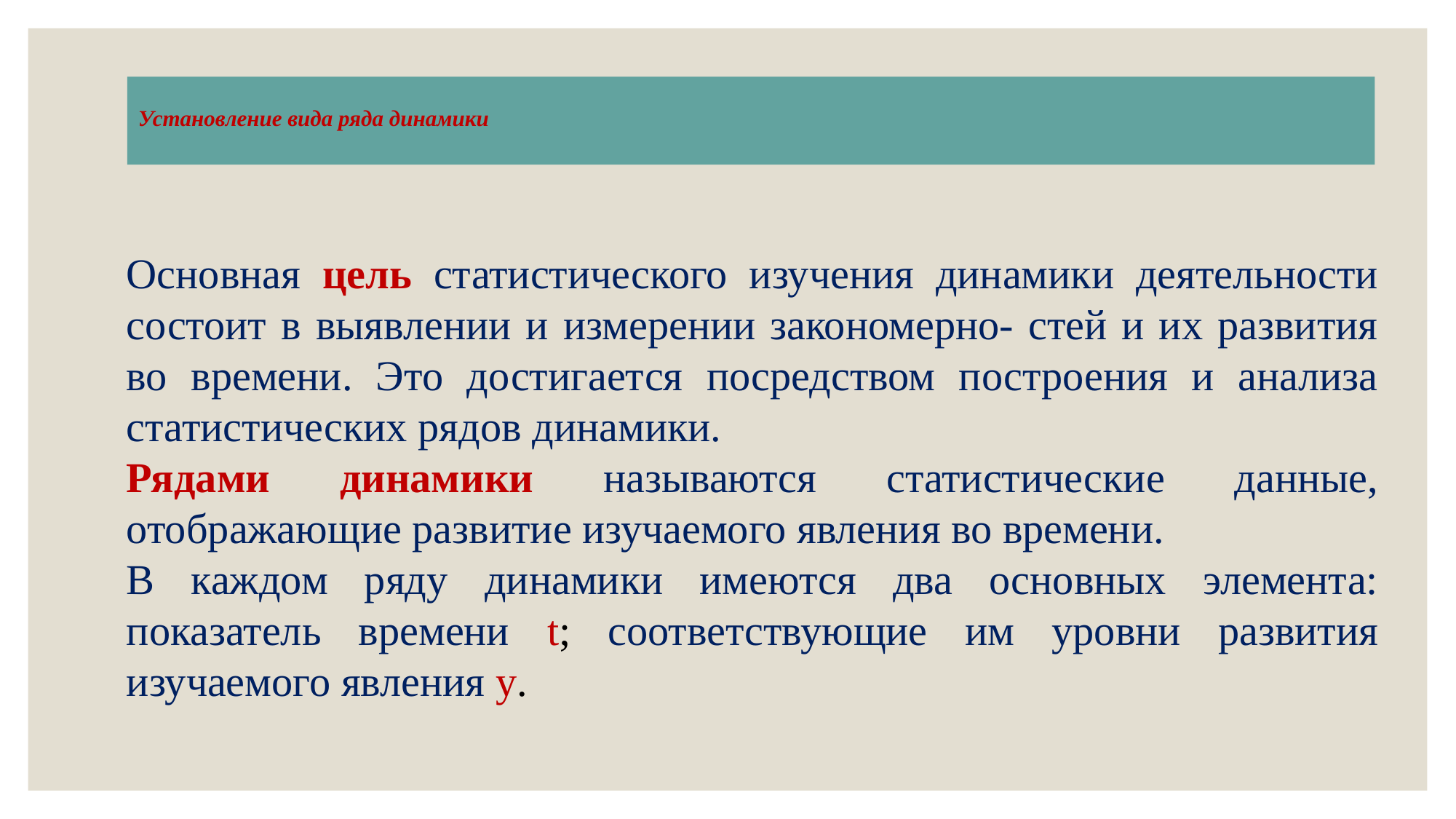

# Установление вида ряда динамики
Основная цель статистического изучения динамики деятельности состоит в выявлении и измерении закономерно- стей и их развития во времени. Это достигается посредством построения и анализа статистических рядов динамики.
Рядами динамики называются статистические данные, отображающие развитие изучаемого явления во времени.
В каждом ряду динамики имеются два основных элемента: показатель времени t; соответствующие им уровни развития изучаемого явления у.